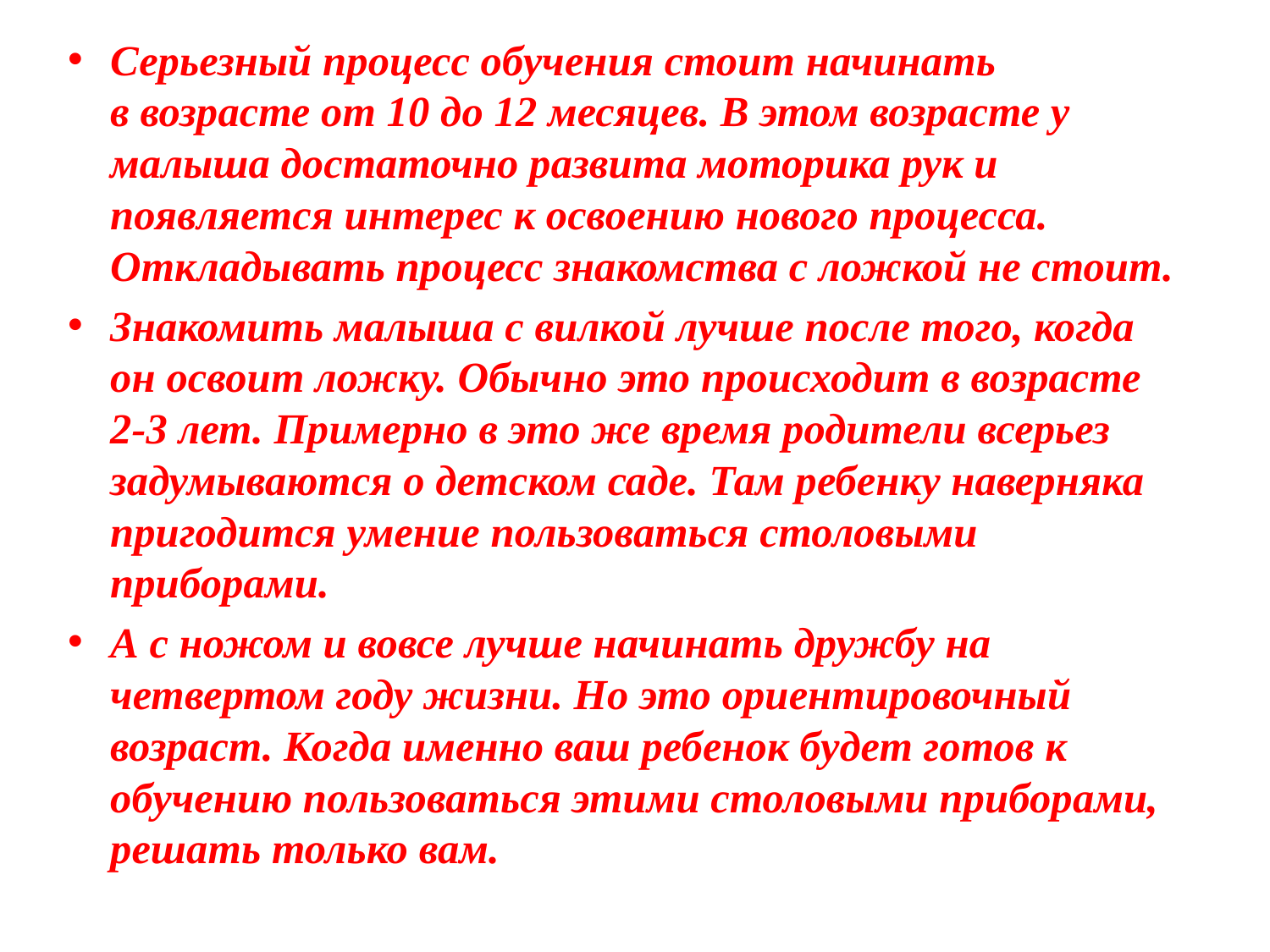

Серьезный процесс обучения стоит начинать в возрасте от 10 до 12 месяцев. В этом возрасте у малыша достаточно развита моторика рук и появляется интерес к освоению нового процесса. Откладывать процесс знакомства с ложкой не стоит.
Знакомить малыша с вилкой лучше после того, когда он освоит ложку. Обычно это происходит в возрасте 2-3 лет. Примерно в это же время родители всерьез задумываются о детском саде. Там ребенку наверняка пригодится умение пользоваться столовыми приборами.
А с ножом и вовсе лучше начинать дружбу на четвертом году жизни. Но это ориентировочный возраст. Когда именно ваш ребенок будет готов к обучению пользоваться этими столовыми приборами, решать только вам.